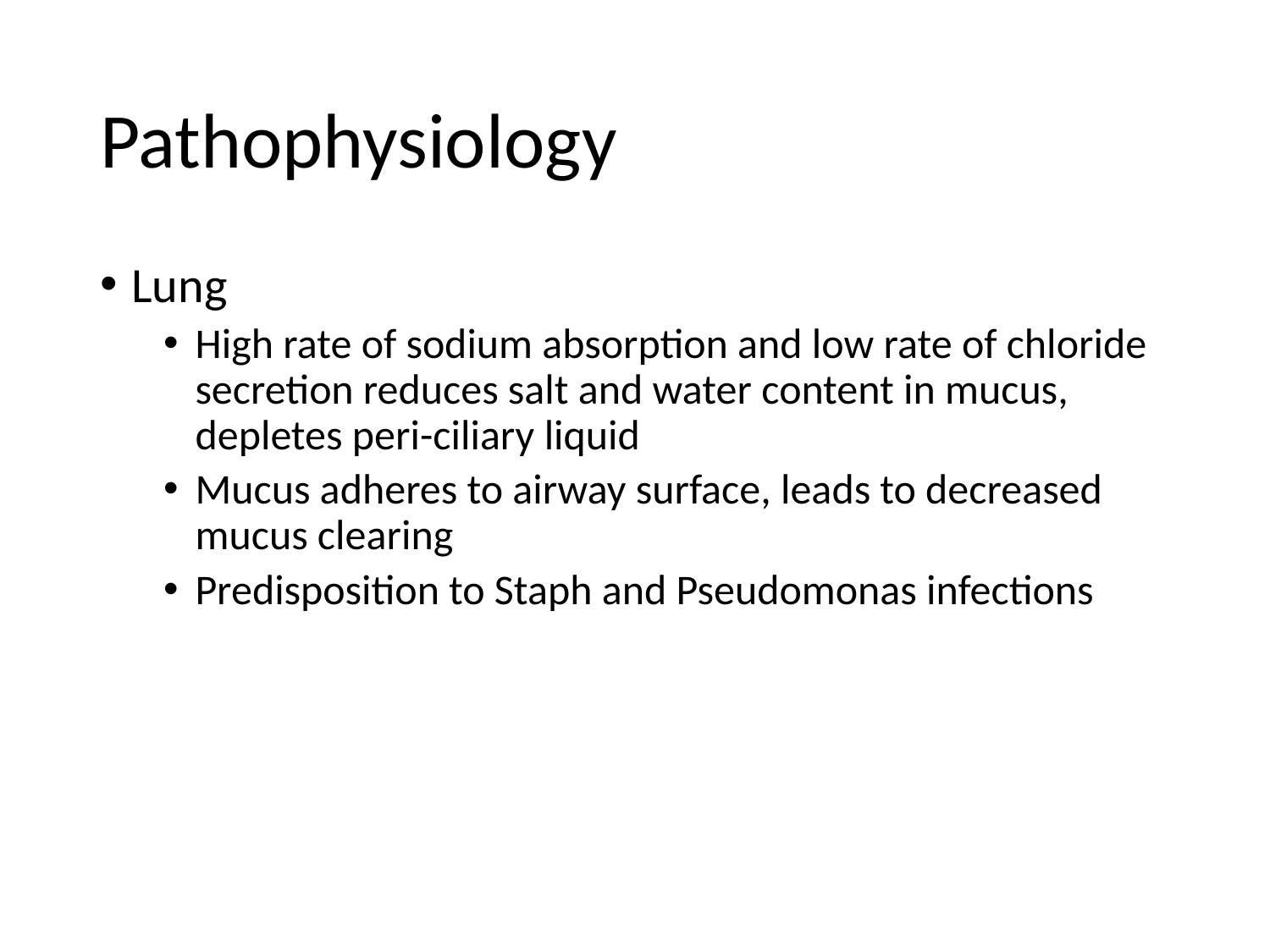

# Pathophysiology
Lung
High rate of sodium absorption and low rate of chloride secretion reduces salt and water content in mucus, depletes peri-ciliary liquid
Mucus adheres to airway surface, leads to decreased mucus clearing
Predisposition to Staph and Pseudomonas infections